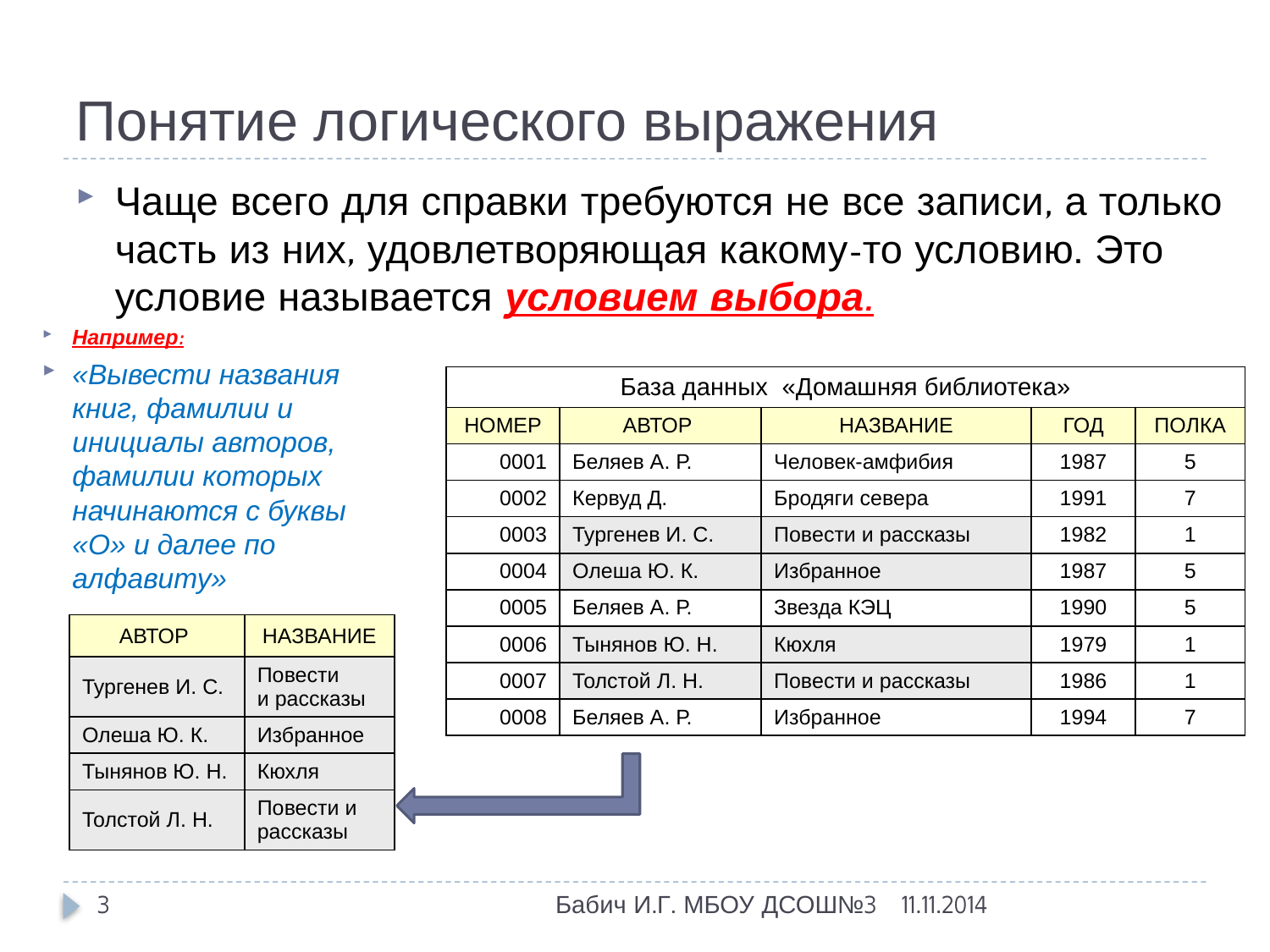

# Понятие логического выражения
Чаще всего для справки требуются не все записи, а только часть из них, удовлетворяющая какому-то условию. Это условие называется условием выбора.
Например:
«Вывести названия книг, фамилии и инициалы авторов, фамилии которых начинаются с буквы «О» и далее по алфавиту»

| База данных «Домашняя библиотека» |  |  |  |  |
| --- | --- | --- | --- | --- |
| НОМЕР | АВТОР | НАЗВАНИЕ | ГОД | ПОЛКА |
| 0001 | Беляев А. Р. | Человек-амфибия | 1987 | 5 |
| 0002 | Кервуд Д. | Бродяги севера | 1991 | 7 |
| 0003 | Тургенев И. С. | Повести и рассказы | 1982 | 1 |
| 0004 | Олеша Ю. К. | Избранное | 1987 | 5 |
| 0005 | Беляев А. Р. | Звезда КЭЦ | 1990 | 5 |
| 0006 | Тынянов Ю. Н. | Кюхля | 1979 | 1 |
| 0007 | Толстой Л. Н. | Повести и рассказы | 1986 | 1 |
| 0008 | Беляев А. Р. | Избранное | 1994 | 7 |
| АВТОР | НАЗВАНИЕ |
| --- | --- |
| Тургенев И. С. | Повести и рассказы |
| Олеша Ю. К. | Избранное |
| Тынянов Ю. Н. | Кюхля |
| Толстой Л. Н. | Повести и рассказы |

3
Бабич И.Г. МБОУ ДСОШ№3
11.11.2014